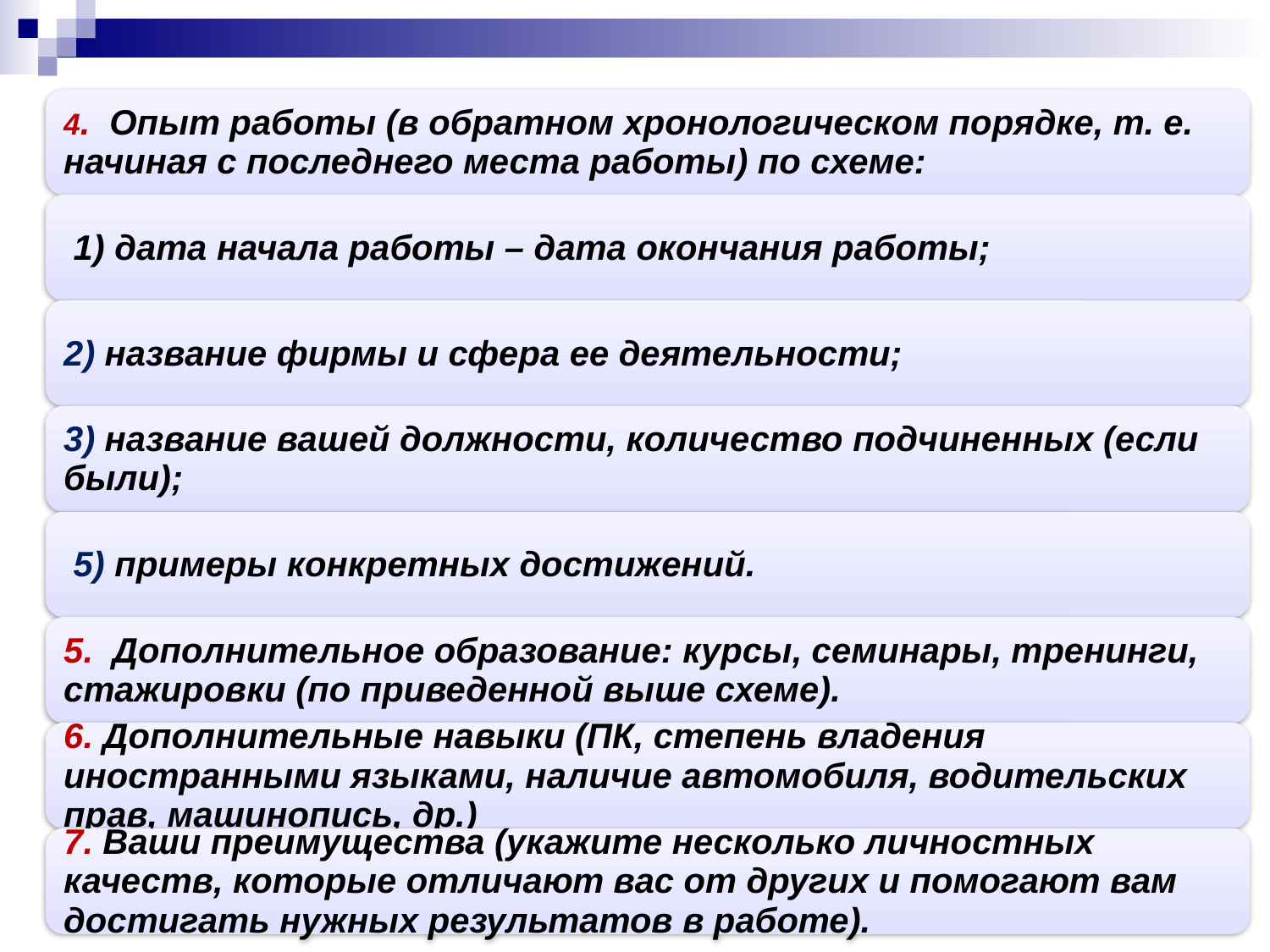

4.  Опыт работы (в обратном хронологическом порядке, т. е. начиная с последнего места работы) по схеме:
5.  Дополнительное образование: курсы, семинары, тренинги, стажировки (по приведенной выше схеме).
6. Дополнительные навыки (ПК, степень владения иностранными языками, наличие автомобиля, водительских прав, машинопись, др.)
7. Ваши преимущества (укажите несколько личностных качеств, которые отличают вас от других и помогают вам достигать нужных результатов в работе).
 1) дата начала работы – дата окончания работы;
2) название фирмы и сфера ее деятельности;
3) название вашей должности, количество подчиненных (если были);
 5) примеры конкретных достижений.